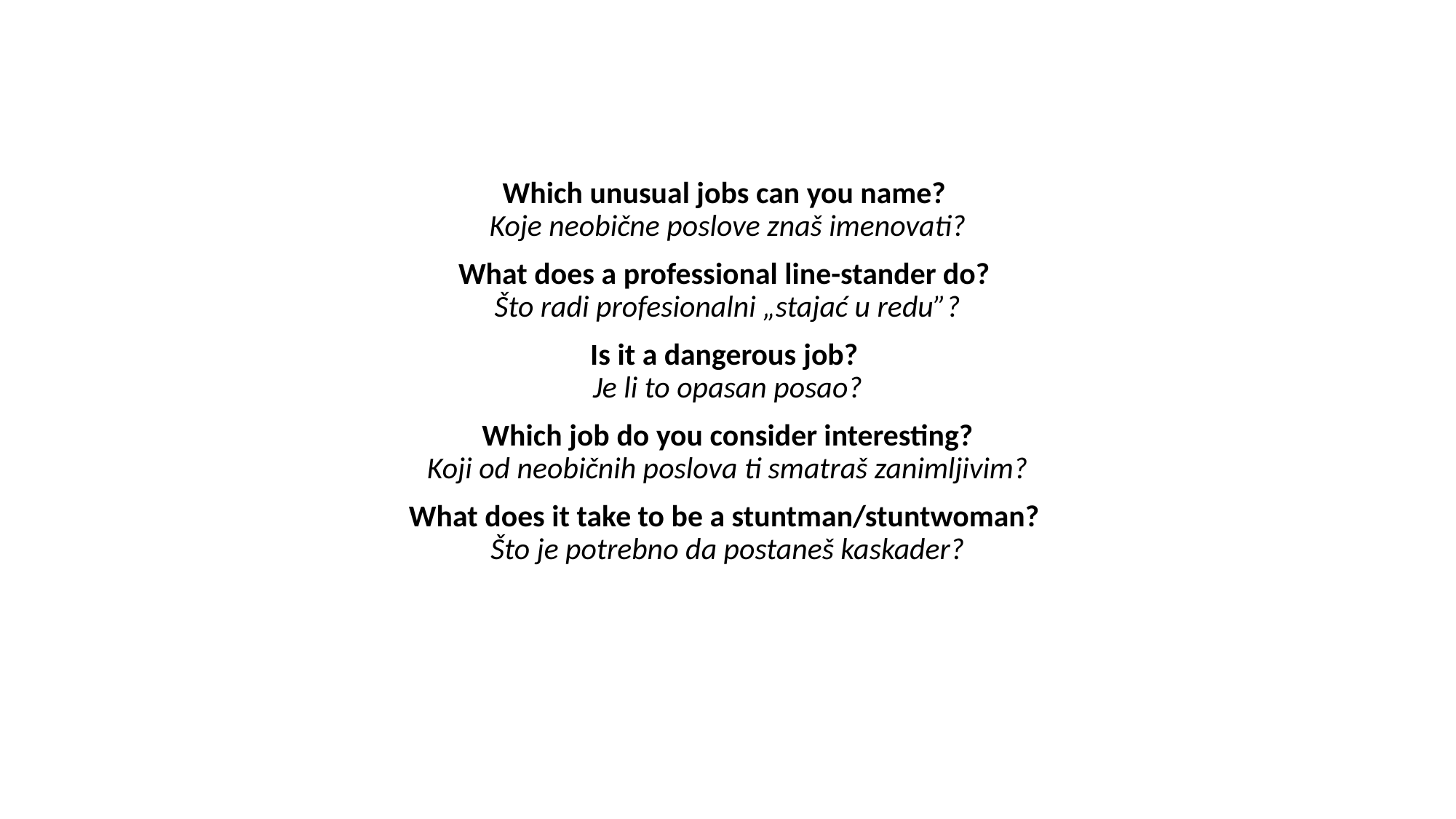

Which unusual jobs can you name?
Koje neobične poslove znaš imenovati?
What does a professional line-stander do?
Što radi profesionalni „stajać u redu”?
Is it a dangerous job?
Je li to opasan posao?
Which job do you consider interesting?
Koji od neobičnih poslova ti smatraš zanimljivim?
What does it take to be a stuntman/stuntwoman?
Što je potrebno da postaneš kaskader?